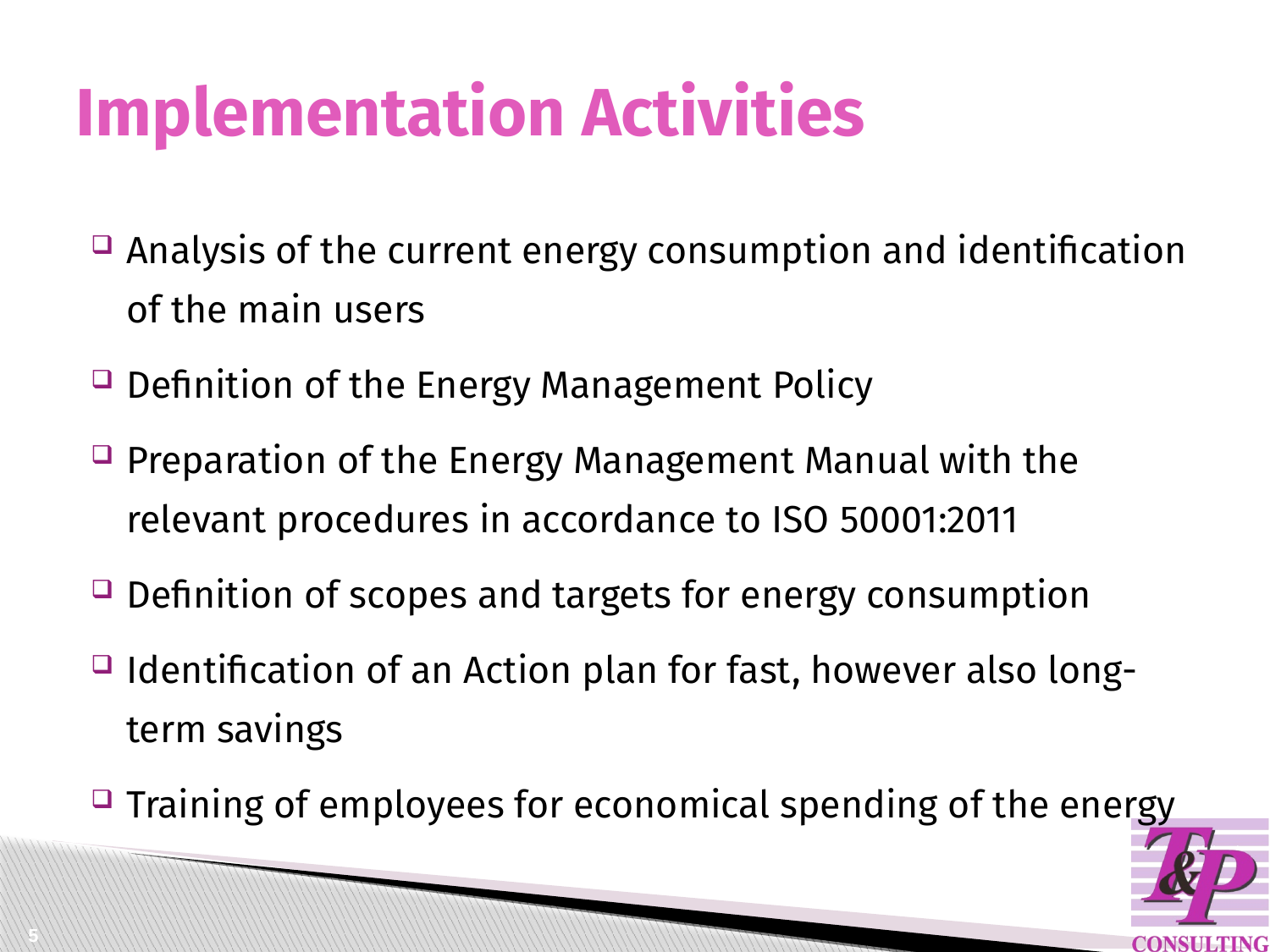

# Implementation Activities
Analysis of the current energy consumption and identification of the main users
Definition of the Energy Management Policy
Preparation of the Energy Management Manual with the relevant procedures in accordance to ISO 50001:2011
Definition of scopes and targets for energy consumption
Identification of an Action plan for fast, however also long-term savings
Training of employees for economical spending of the energy
5